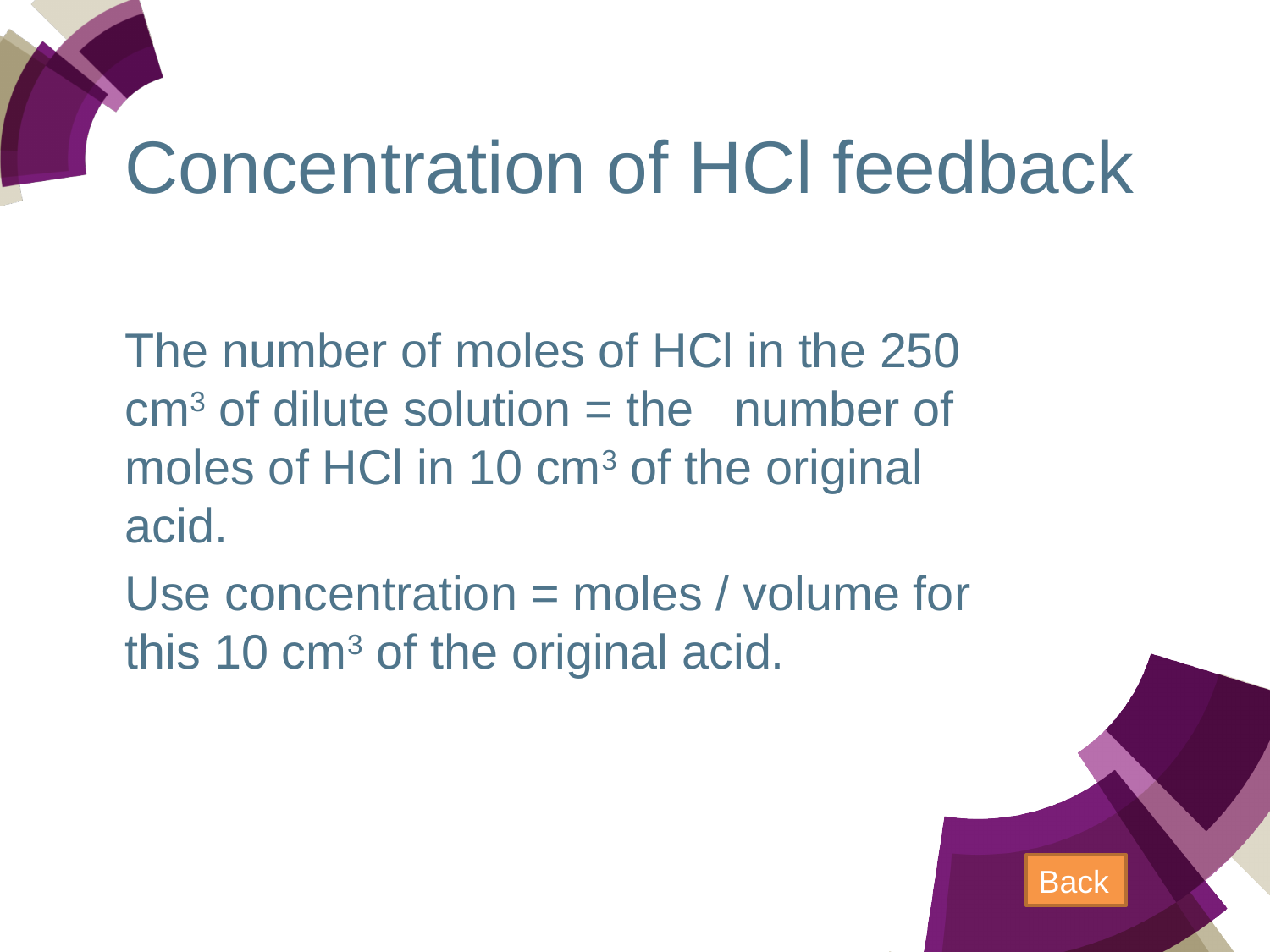

# Concentration of HCl feedback
The number of moles of HCl in the 250 cm3 of dilute solution = the   number of moles of HCl in 10 cm3 of the original acid.
Use concentration = moles / volume for this 10 cm3 of the original acid.

Back